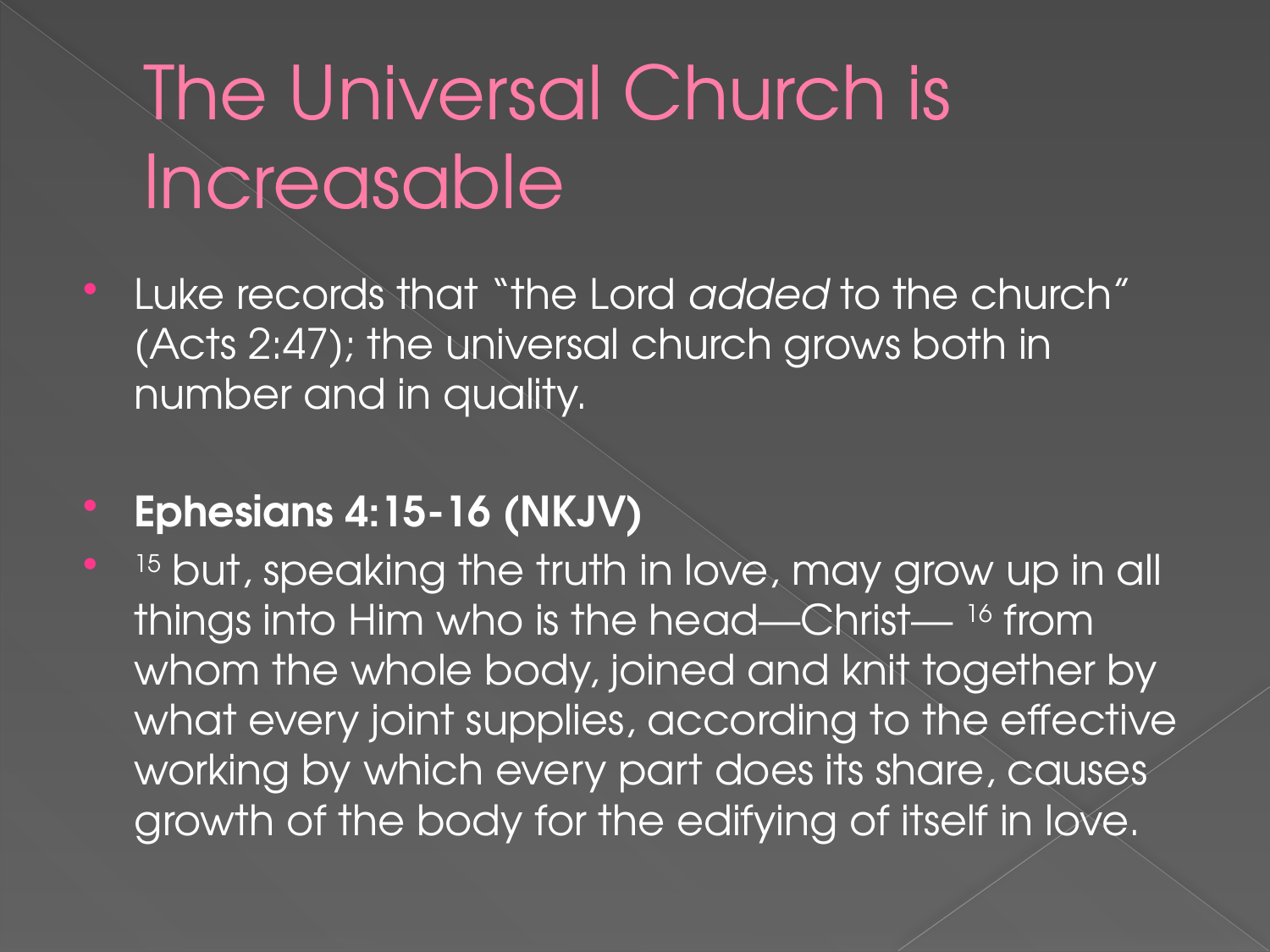

# The Universal Church is Increasable
Luke records that “the Lord added to the church” (Acts 2:47); the universal church grows both in number and in quality.

Ephesians 4:15-16 (NKJV)
15 but, speaking the truth in love, may grow up in all things into Him who is the head—Christ— 16 from whom the whole body, joined and knit together by what every joint supplies, according to the effective working by which every part does its share, causes growth of the body for the edifying of itself in love.